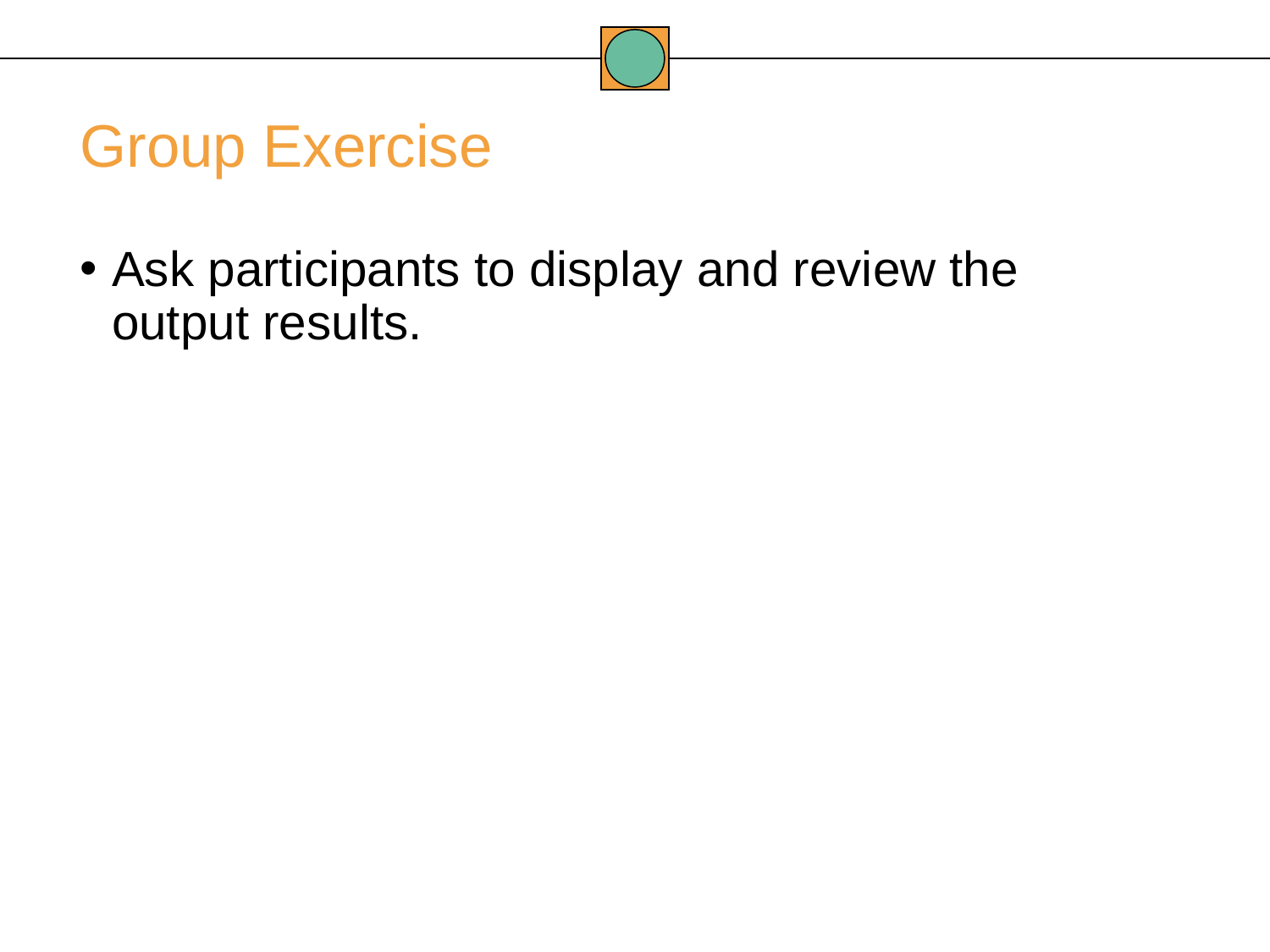

Group Exercise
Ask participants to display and review the output results.